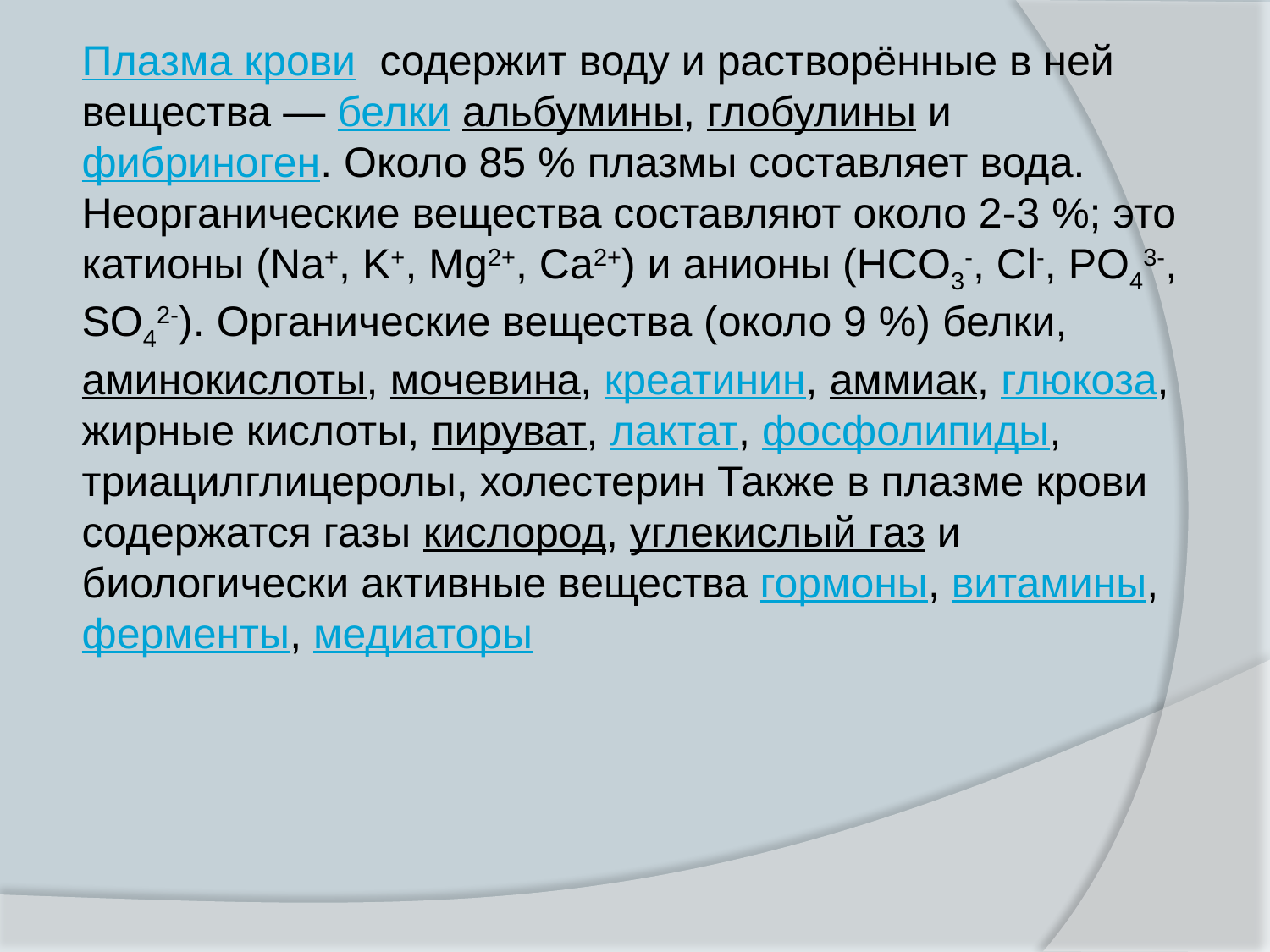

Плазма крови  содержит воду и растворённые в ней вещества — белки альбумины, глобулины и фибриноген. Около 85 % плазмы составляет вода. Неорганические вещества составляют около 2-3 %; это катионы (Na+, K+, Mg2+, Ca2+) и анионы (HCO3-, Cl-, PO43-, SO42-). Органические вещества (около 9 %) белки, аминокислоты, мочевина, креатинин, аммиак, глюкоза, жирные кислоты, пируват, лактат, фосфолипиды, триацилглицеролы, холестерин Также в плазме крови содержатся газы кислород, углекислый газ и биологически активные вещества гормоны, витамины, ферменты, медиаторы